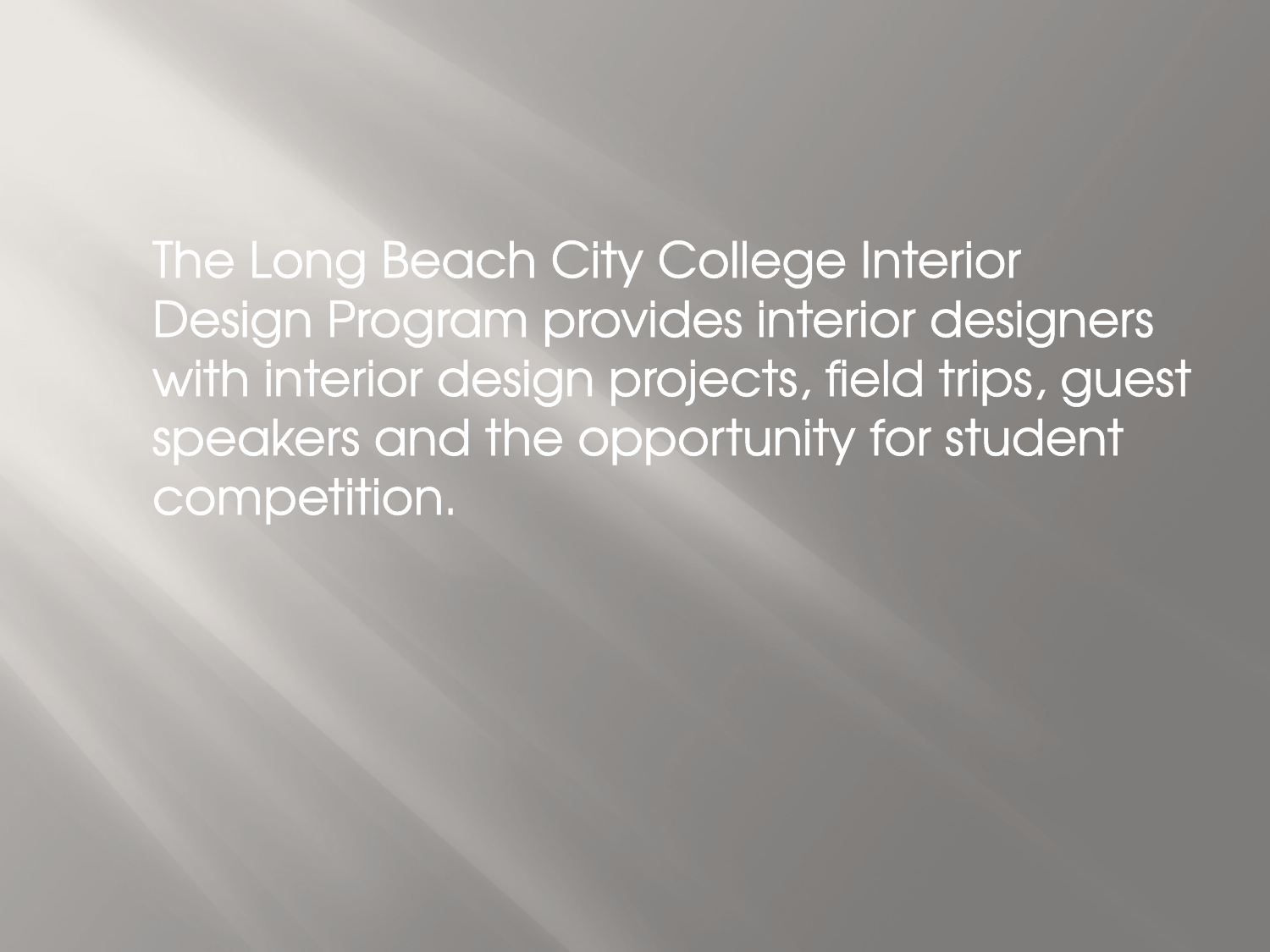

The Long Beach City College Interior Design Program provides interior designers with interior design projects, field trips, guest speakers and the opportunity for student competition.